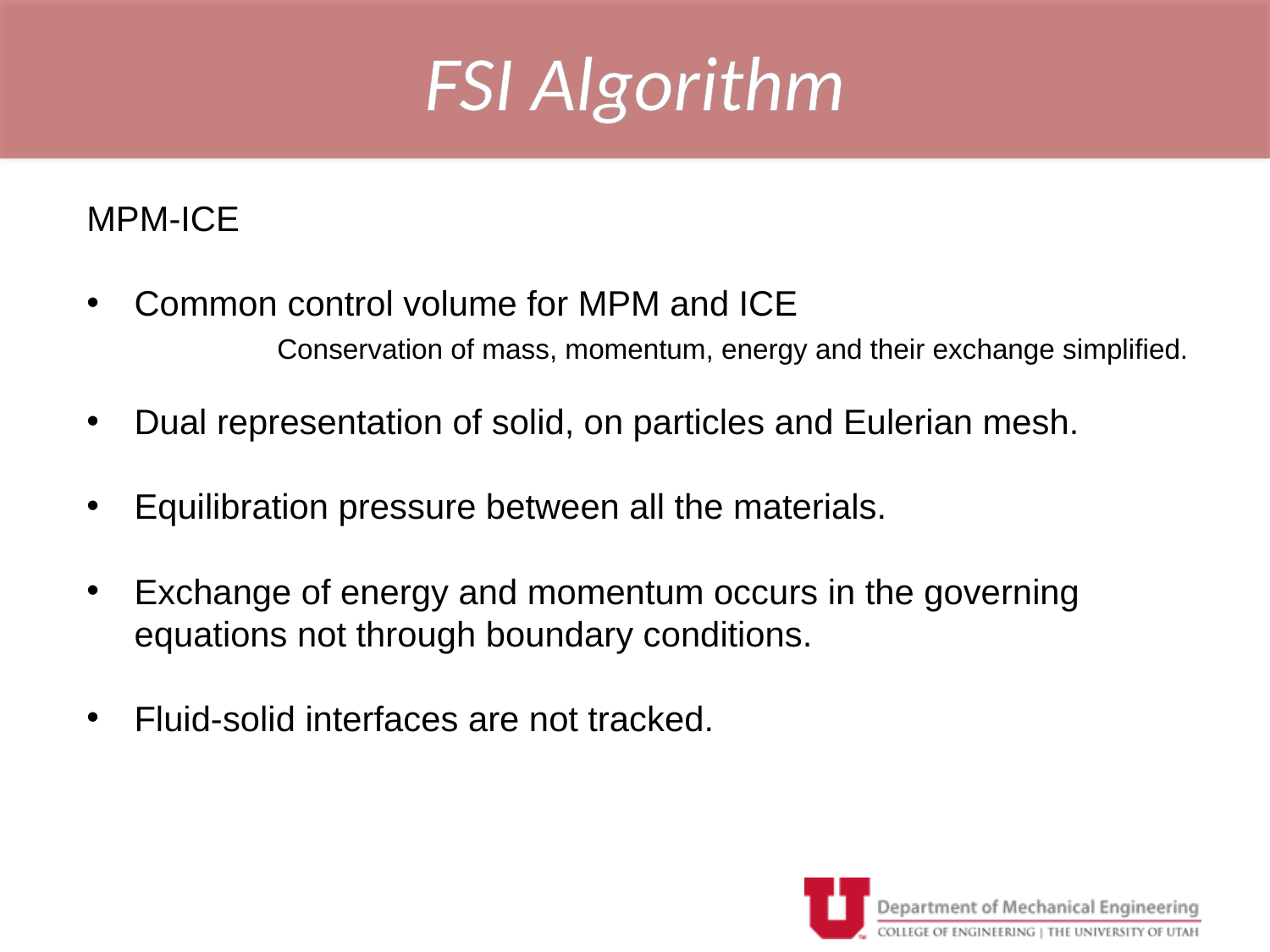

# FSI Algorithm
MPM-ICE

Common control volume for MPM and ICE
	Conservation of mass, momentum, energy and their exchange simplified.

Dual representation of solid, on particles and Eulerian mesh.

Equilibration pressure between all the materials.

Exchange of energy and momentum occurs in the governing equations not through boundary conditions.

Fluid-solid interfaces are not tracked.